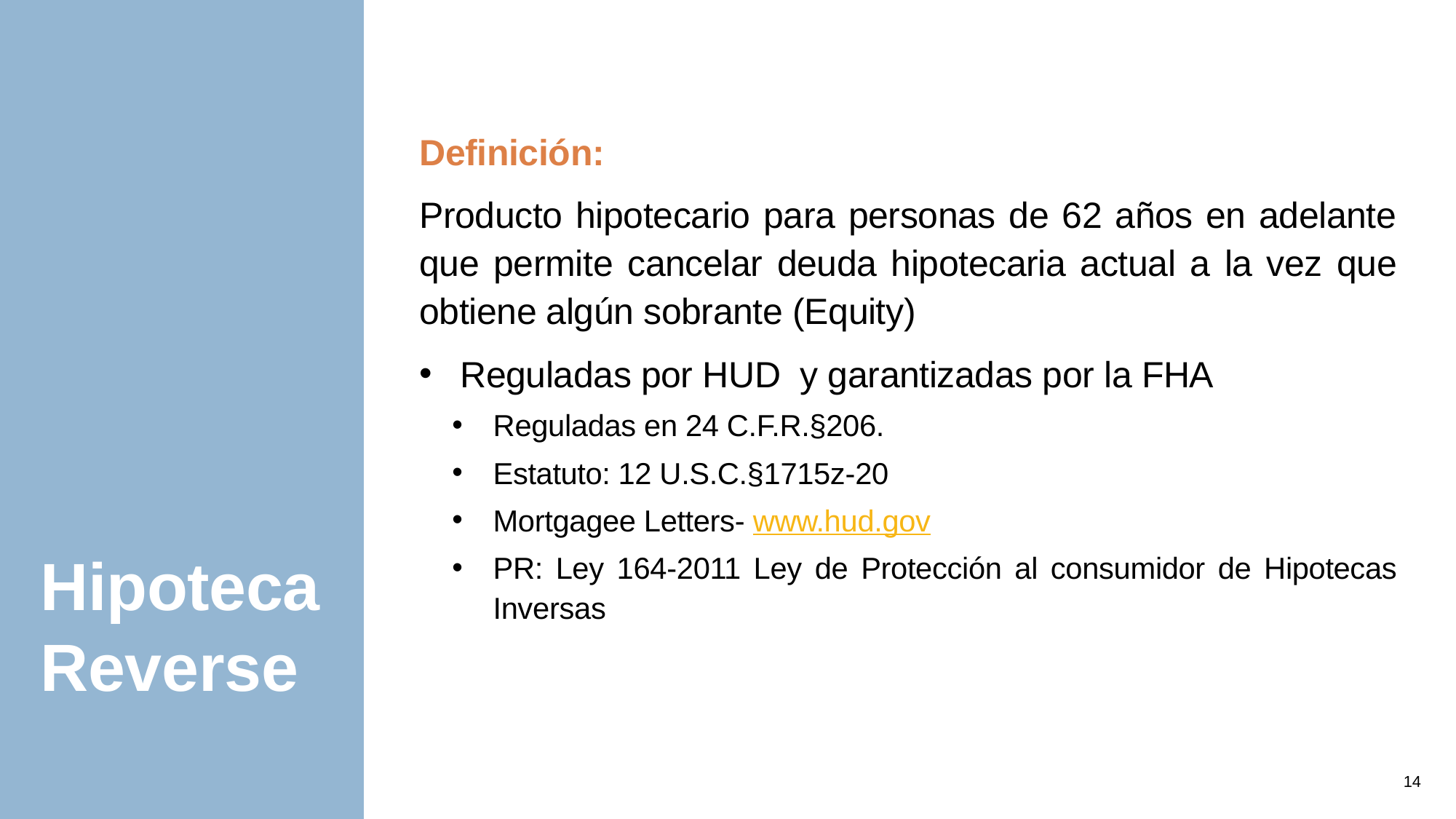

# Hipoteca Reverse
Definición:
Producto hipotecario para personas de 62 años en adelante que permite cancelar deuda hipotecaria actual a la vez que obtiene algún sobrante (Equity)
Reguladas por HUD  y garantizadas por la FHA
Reguladas en 24 C.F.R.§206.
Estatuto: 12 U.S.C.§1715z-20
Mortgagee Letters- www.hud.gov
PR: Ley 164-2011 Ley de Protección al consumidor de Hipotecas Inversas

14